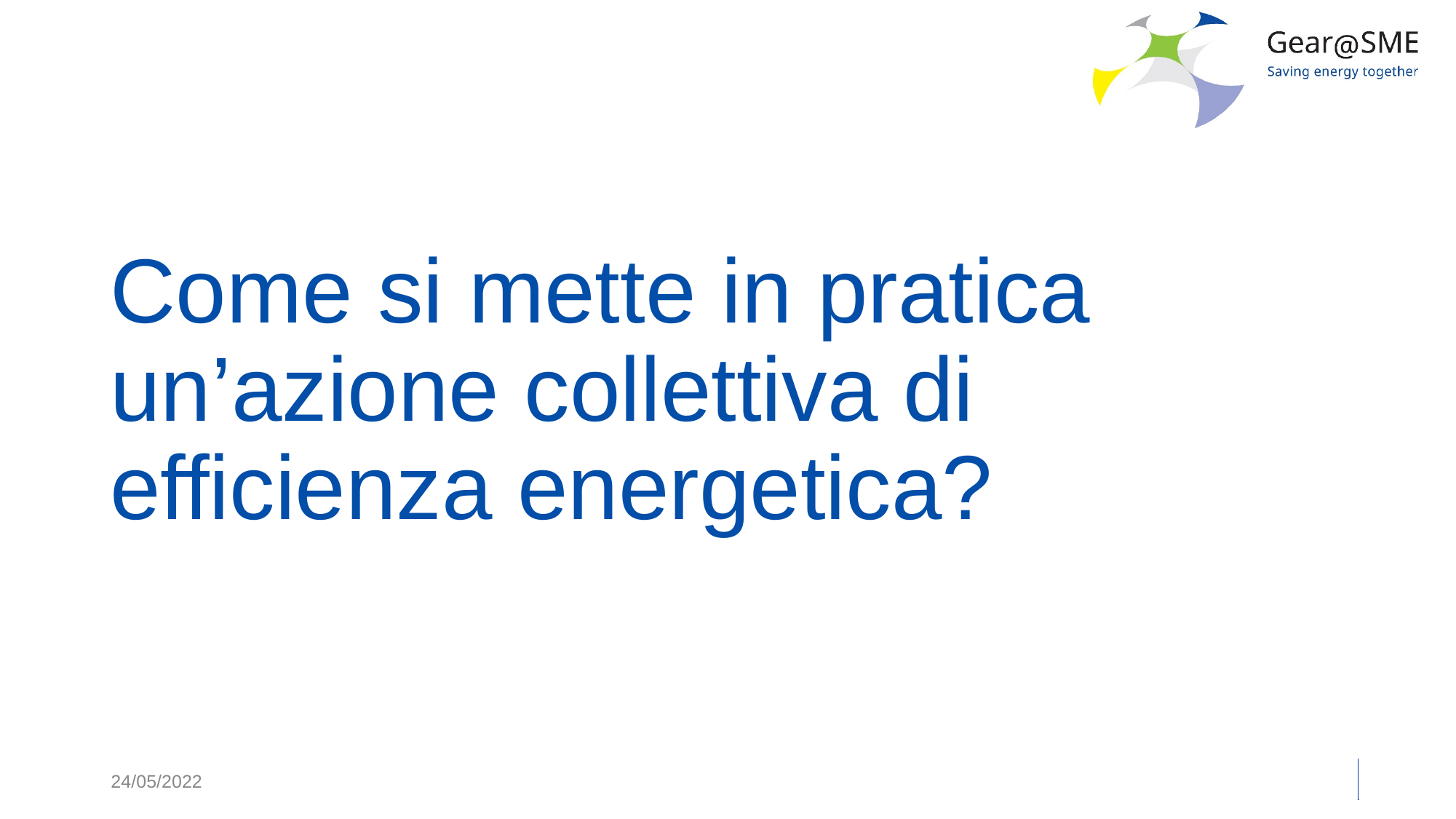

# Come si mette in pratica un’azione collettiva di efficienza energetica?

24/05/2022